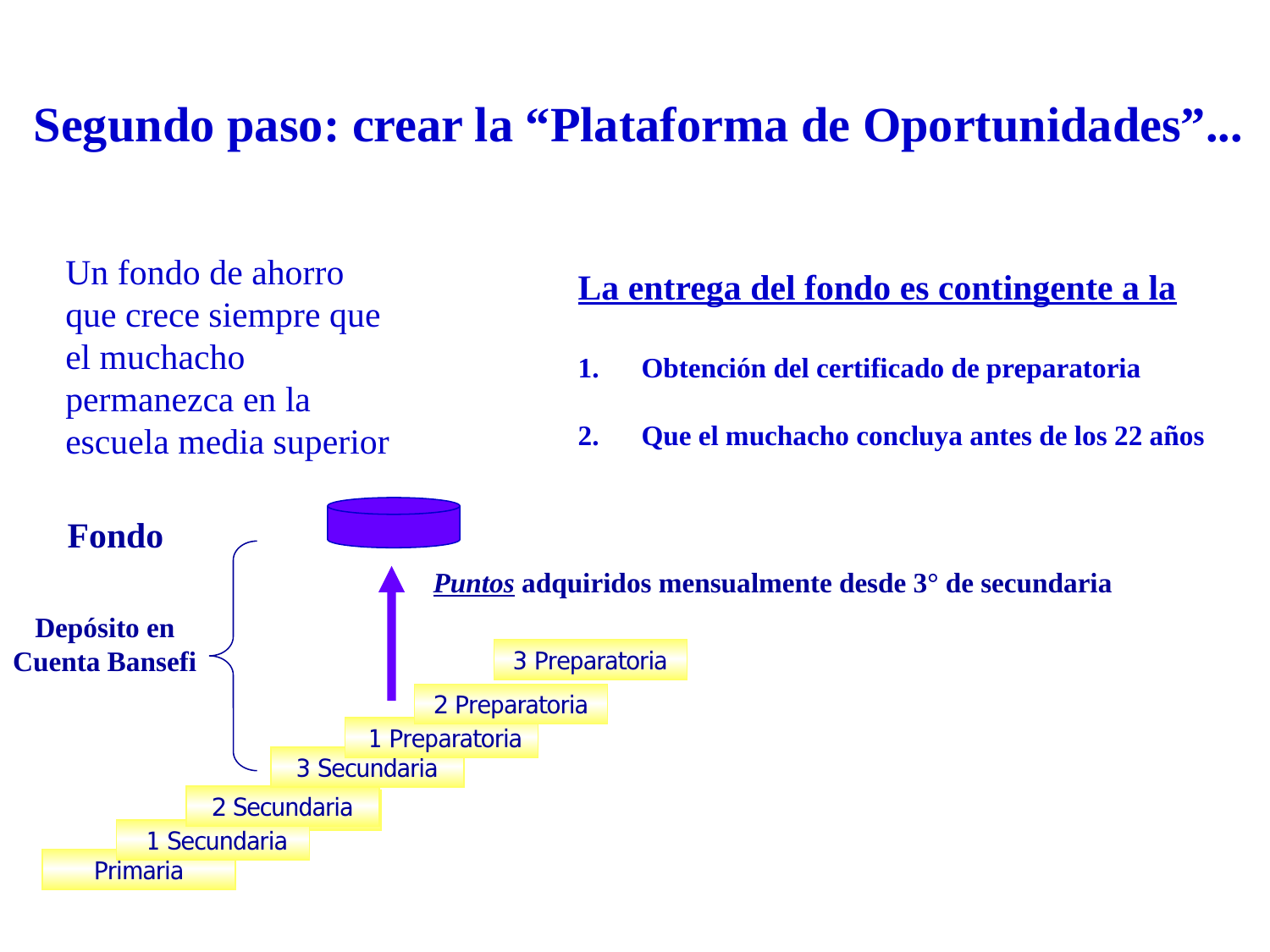

Segundo paso: crear la “Plataforma de Oportunidades”...
Un fondo de ahorro que crece siempre que el muchacho permanezca en la escuela media superior
La entrega del fondo es contingente a la

Obtención del certificado de preparatoria

Que el muchacho concluya antes de los 22 años

Fondo

Puntos adquiridos mensualmente desde 3° de secundaria

Depósito en
Cuenta Bansefi
3 Preparatoria
2 Preparatoria
 1 Preparatoria
3 Secundaria
2 Secundaria

 1 Secundaria
Primaria